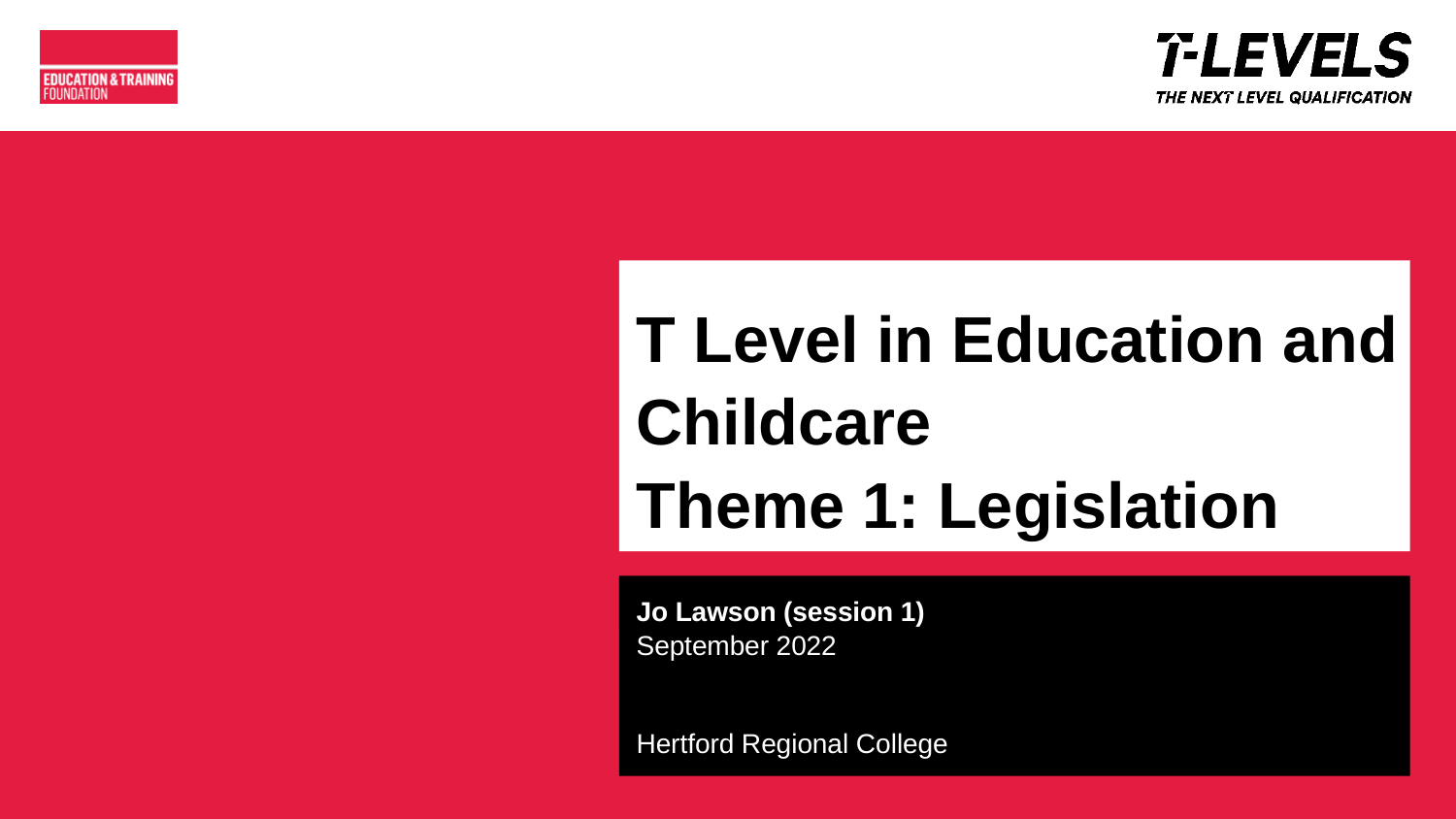

# T Level in Education and Childcare Theme 1: Legislation
Jo Lawson (session 1)
September 2022
Hertford Regional College